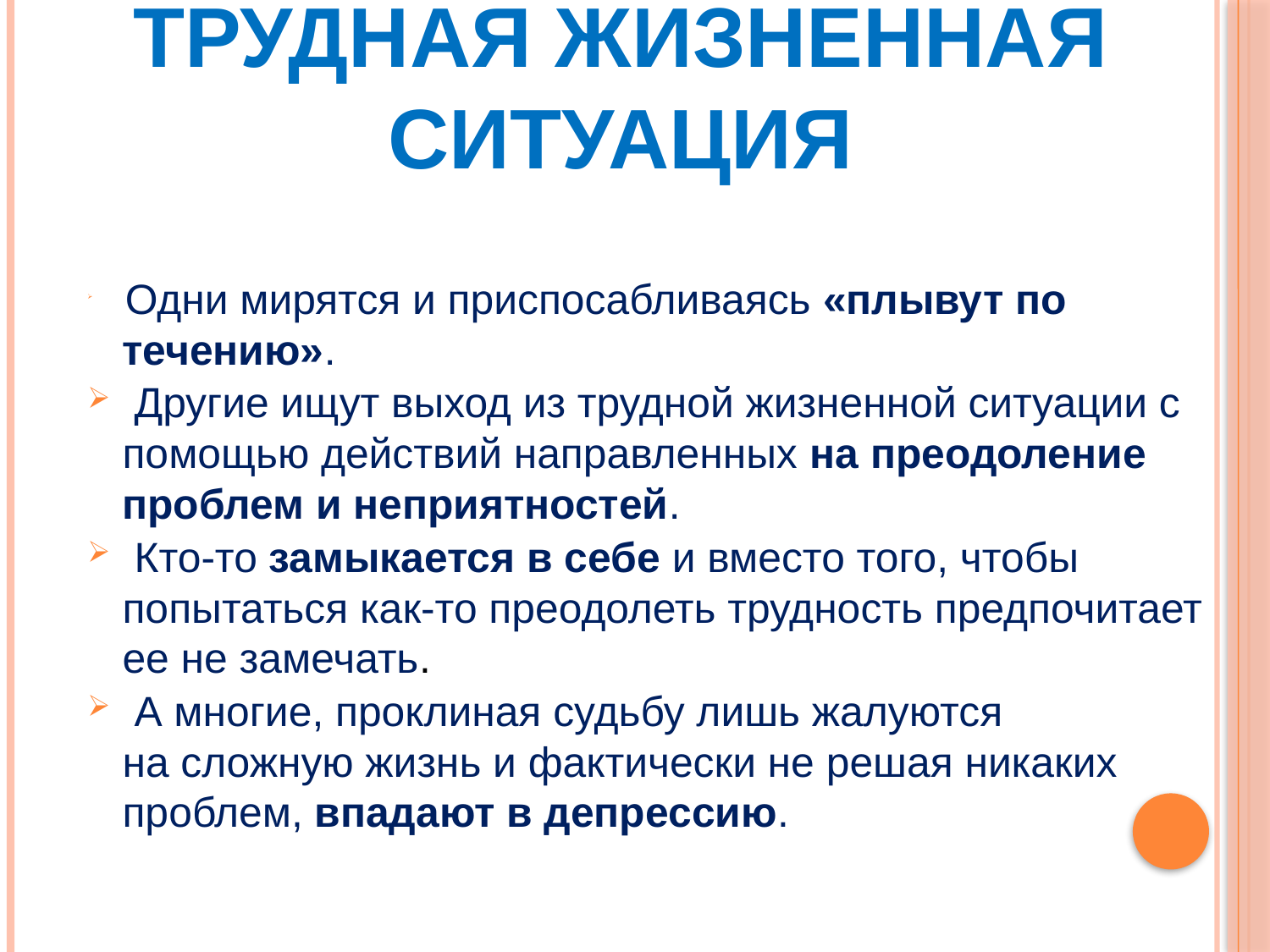

# Трудная жизненная ситуация
 Одни мирятся и приспосабливаясь «плывут по течению».
 Другие ищут выход из трудной жизненной ситуации с помощью действий направленных на преодоление проблем и неприятностей.
 Кто-то замыкается в себе и вместо того, чтобы попытаться как-то преодолеть трудность предпочитает ее не замечать.
 А многие, проклиная судьбу лишь жалуются на сложную жизнь и фактически не решая никаких проблем, впадают в депрессию.